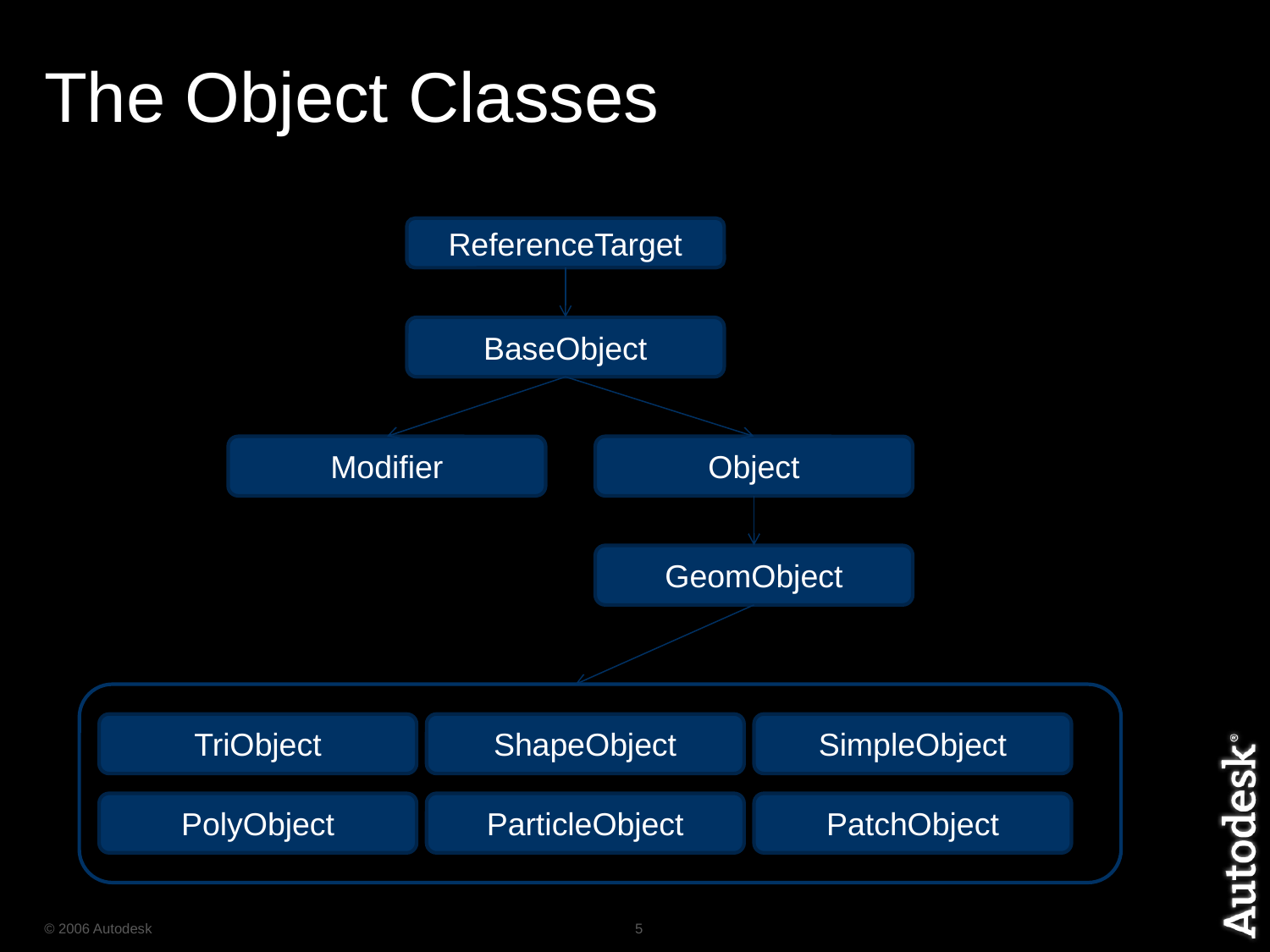

# The Object Classes

ReferenceTarget
BaseObject
Modifier
Object
GeomObject

TriObject
ShapeObject
SimpleObject
PolyObject
ParticleObject
PatchObject